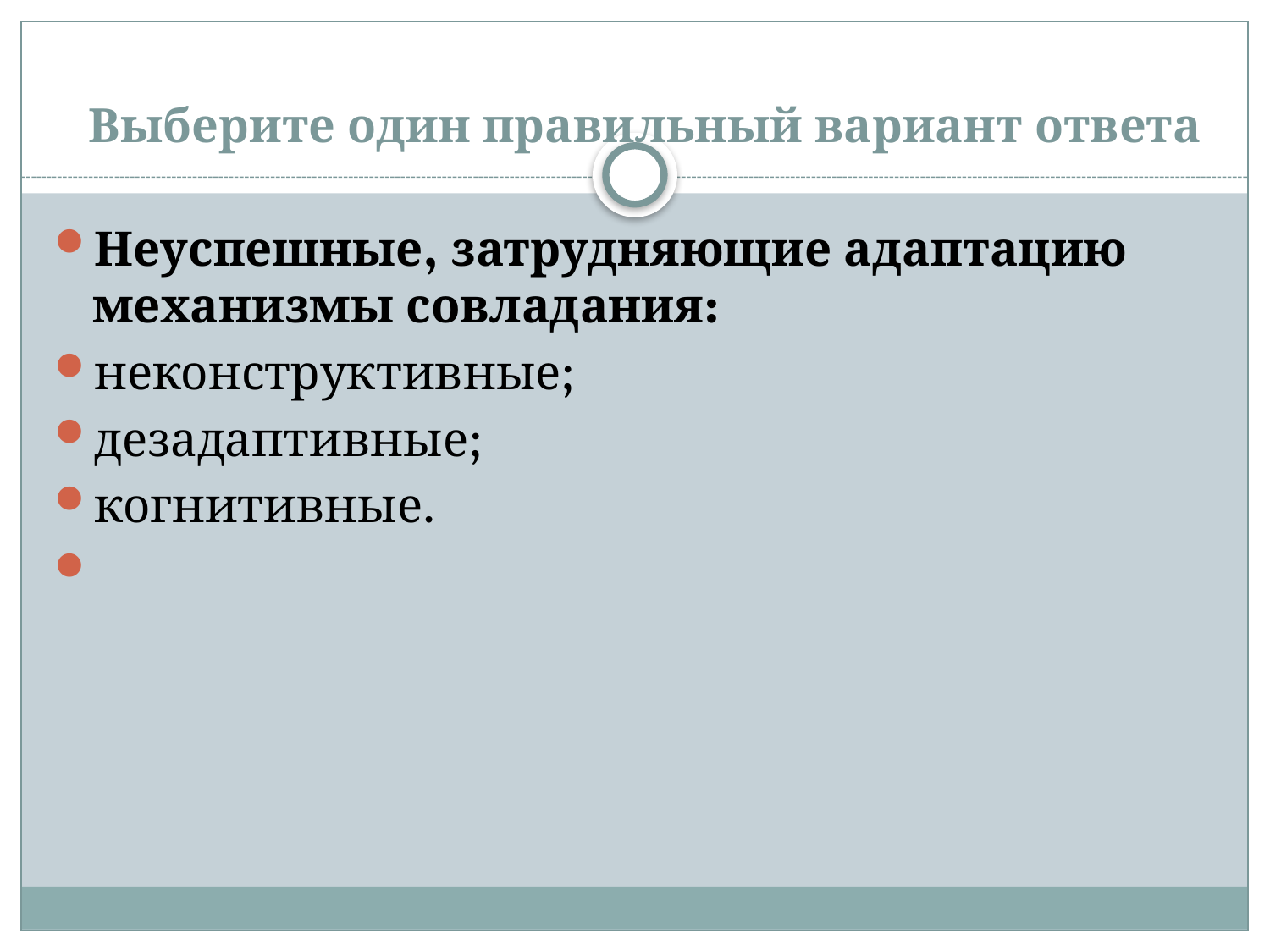

# Выберите один правильный вариант ответа
Неуспешные, затрудняющие адаптацию механизмы совладания:
неконструктивные;
дезадаптивные;
когнитивные.